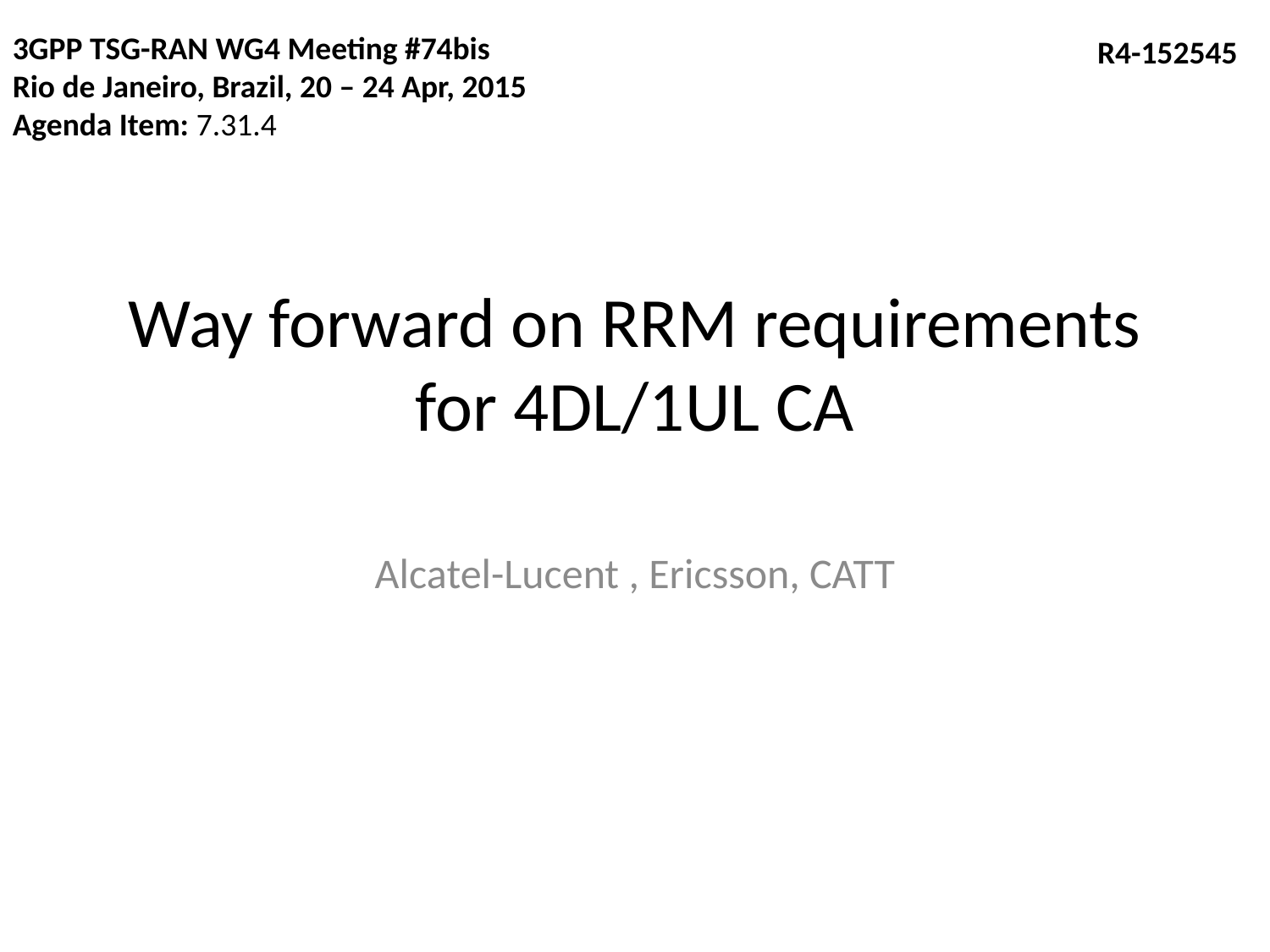

3GPP TSG-RAN WG4 Meeting #74bis
Rio de Janeiro, Brazil, 20 – 24 Apr, 2015
Agenda Item: 7.31.4
R4-152545
# Way forward on RRM requirements for 4DL/1UL CA
Alcatel-Lucent , Ericsson, CATT